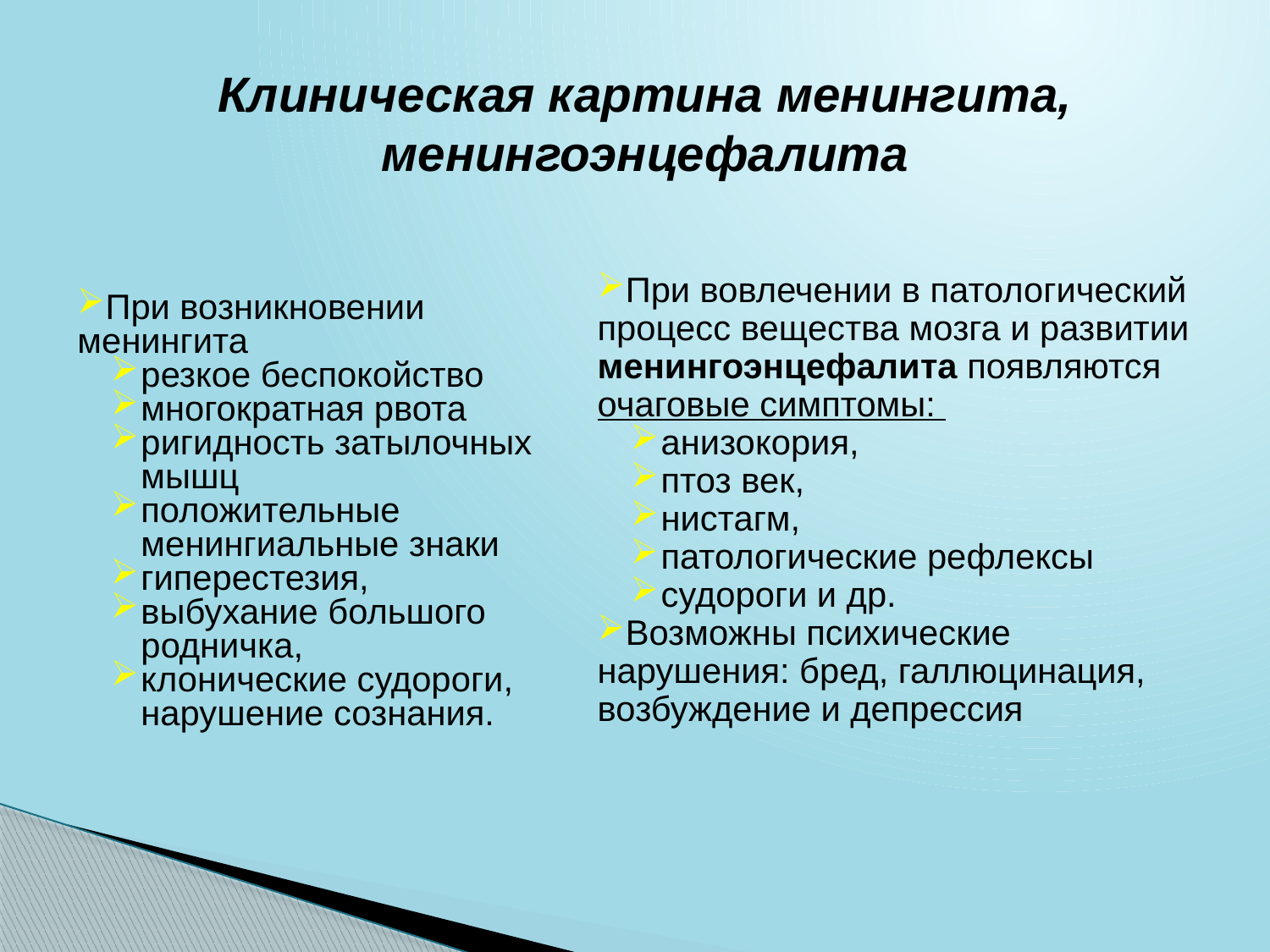

Клиническая картина менингита, менингоэнцефалита
При вовлечении в патологический процесс вещества мозга и развитии менингоэнцефалита появляются очаговые симптомы:
анизокория,
птоз век,
нистагм,
патологические рефлексы
судороги и др.
Возможны психические нарушения: бред, галлюцинация, возбуждение и депрессия
При возникновении менингита
резкое беспокойство
многократная рвота
ригидность затылочных мышц
положительные менингиальные знаки
гиперестезия,
выбухание большого родничка,
клонические судороги, нарушение сознания.